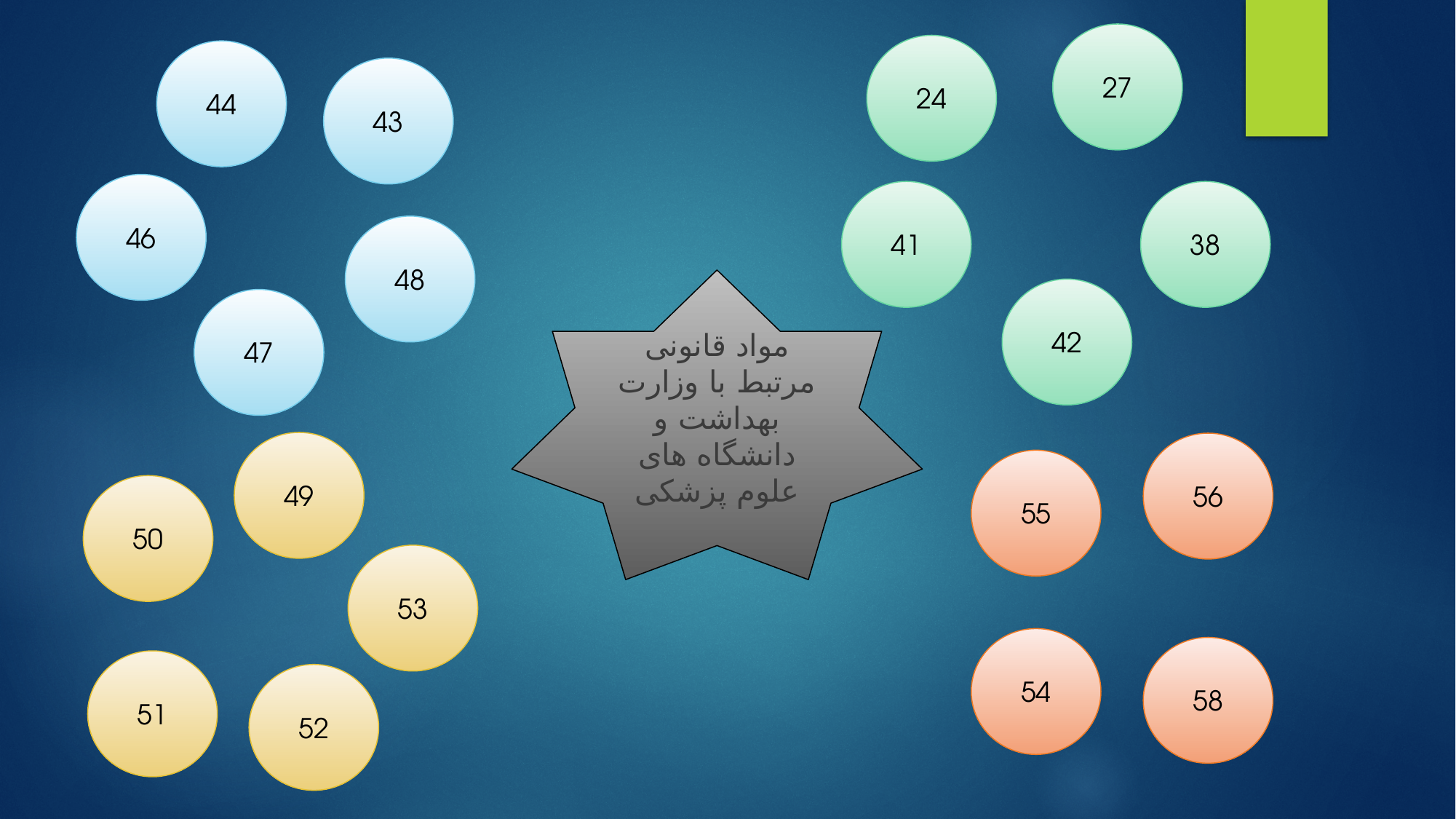

27
24
44
43
46
41
38
48
مواد قانونی مرتبط با وزارت بهداشت و دانشگاه های علوم پزشکی
42
47
49
56
55
50
53
54
58
51
52